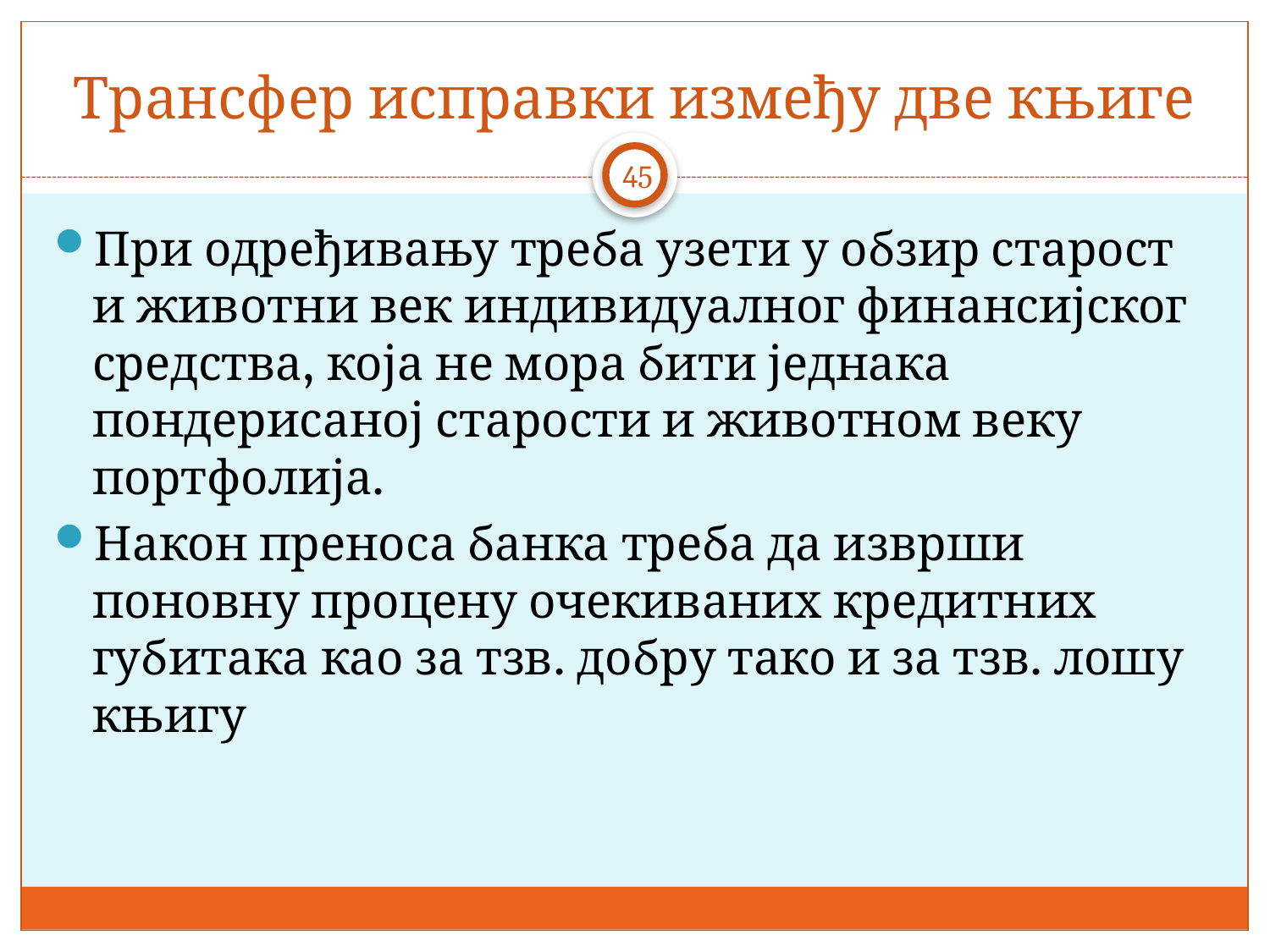

# Трансфер исправки између две књиге
45
При одређивању треба узети у обзир старост и животни век индивидуалног финансијског средства, која не мора бити једнака пондерисаној старости и животном веку портфолија.
Након преноса банка треба да изврши поновну процену очекиваних кредитних губитака као за тзв. добру тако и за тзв. лошу књигу